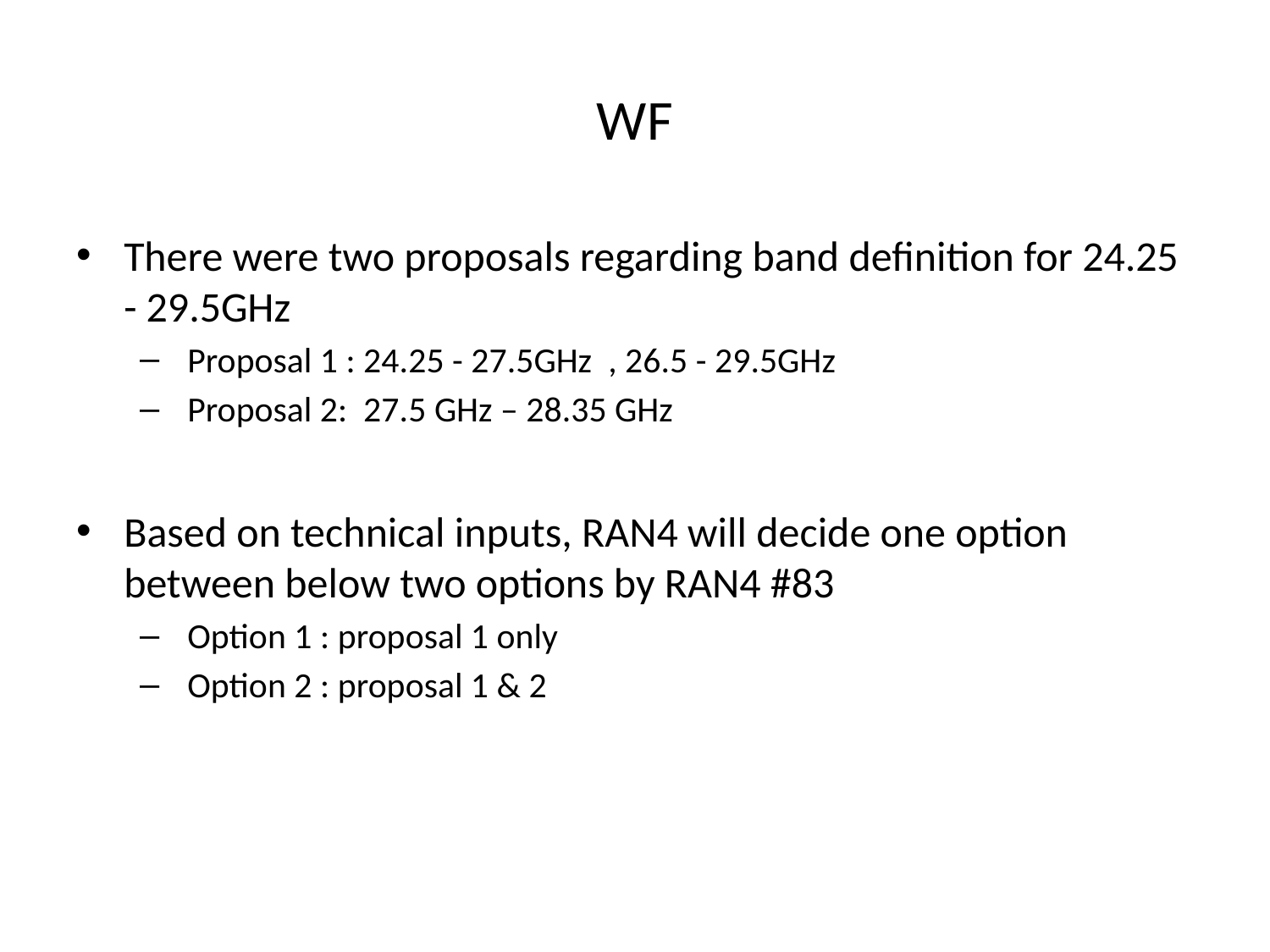

# WF
There were two proposals regarding band definition for 24.25 - 29.5GHz
Proposal 1 : 24.25 - 27.5GHz  , 26.5 - 29.5GHz
Proposal 2:  27.5 GHz – 28.35 GHz

Based on technical inputs, RAN4 will decide one option between below two options by RAN4 #83
Option 1 : proposal 1 only
Option 2 : proposal 1 & 2